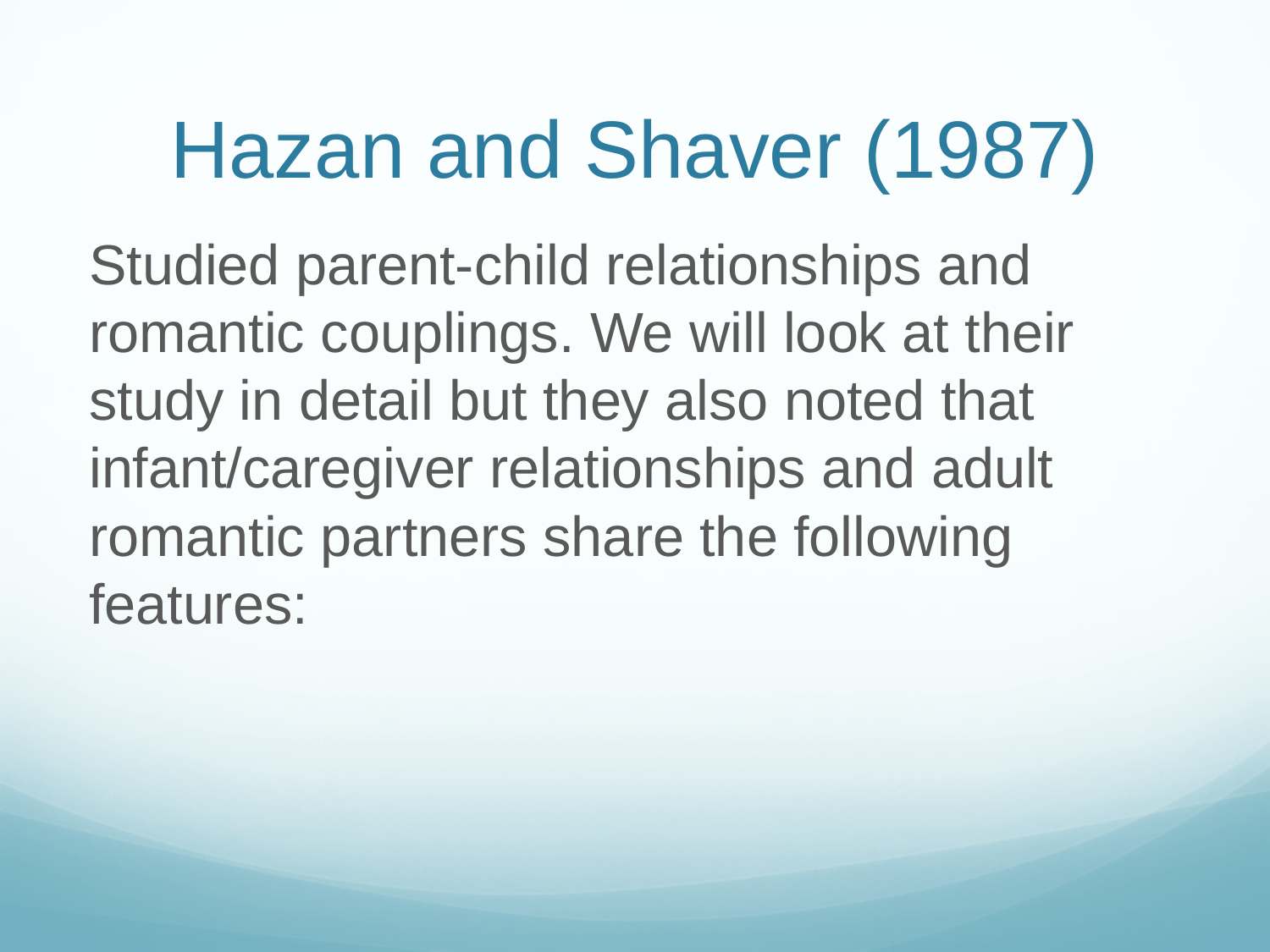

# Hazan and Shaver (1987)
Studied parent-child relationships and romantic couplings. We will look at their study in detail but they also noted that infant/caregiver relationships and adult romantic partners share the following features: